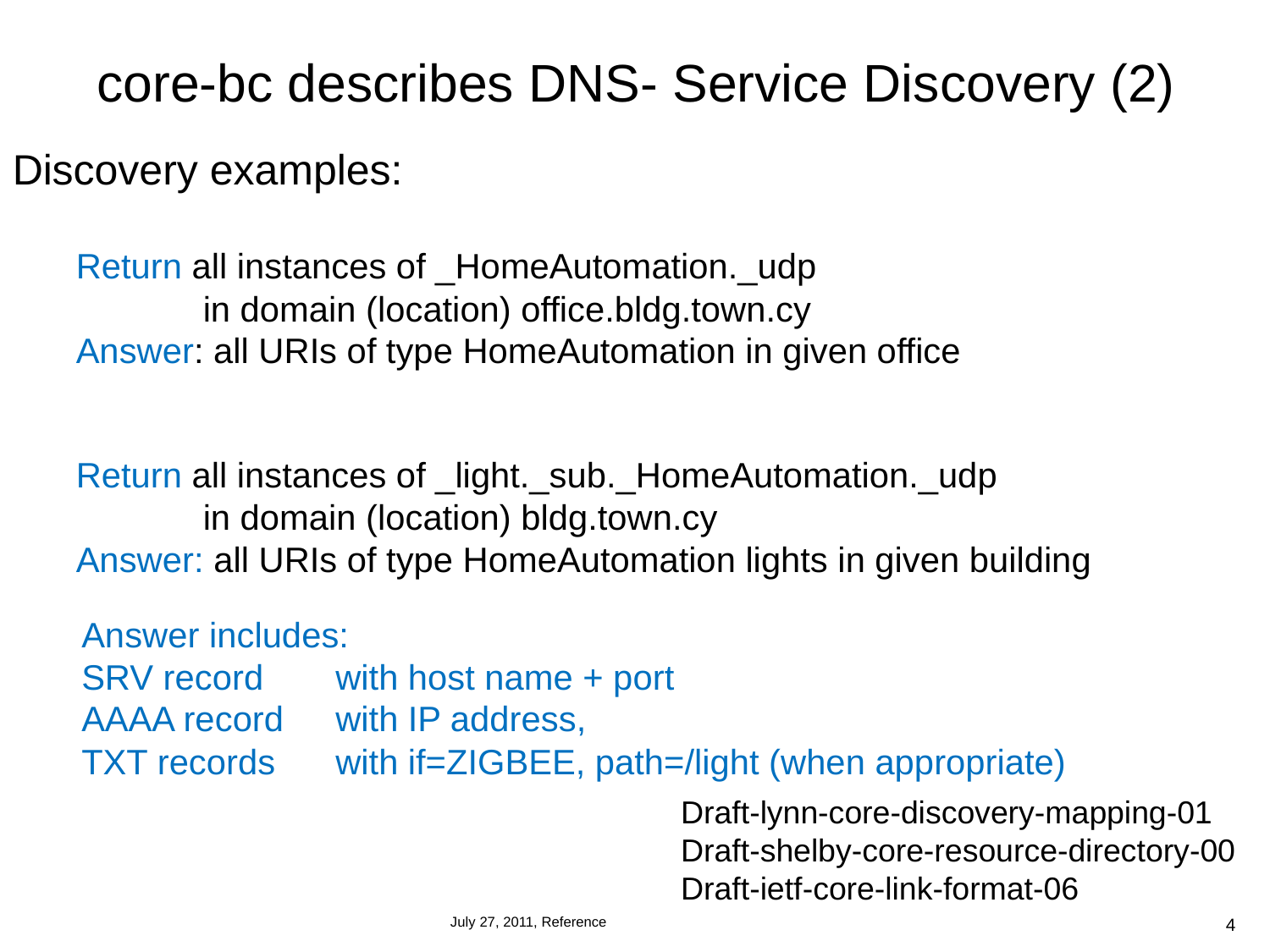

# core-bc describes DNS- Service Discovery (2)
Discovery examples:

Return all instances of _HomeAutomation._udp
	in domain (location) office.bldg.town.cy
Answer: all URIs of type HomeAutomation in given office
Return all instances of _light._sub._HomeAutomation._udp
	in domain (location) bldg.town.cy
Answer: all URIs of type HomeAutomation lights in given building
Answer includes:
SRV record	with host name + port
AAAA record 	with IP address,
TXT records 	with if=ZIGBEE, path=/light (when appropriate)
Draft-lynn-core-discovery-mapping-01
Draft-shelby-core-resource-directory-00
Draft-ietf-core-link-format-06
4